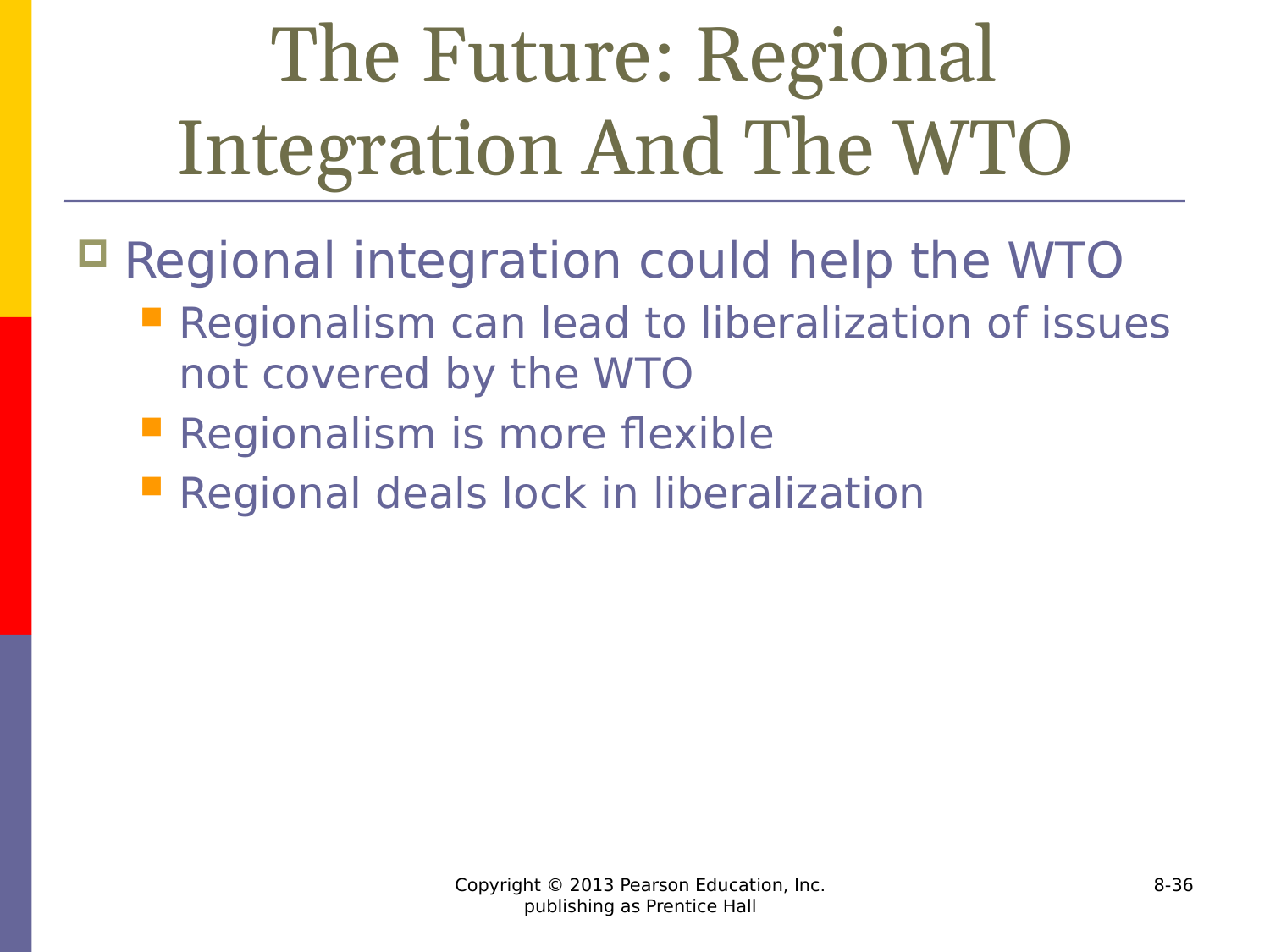

# The Future: Regional Integration And The WTO
Regional integration could help the WTO
Regionalism can lead to liberalization of issues not covered by the WTO
Regionalism is more flexible
Regional deals lock in liberalization
Copyright © 2013 Pearson Education, Inc. publishing as Prentice Hall
8-36